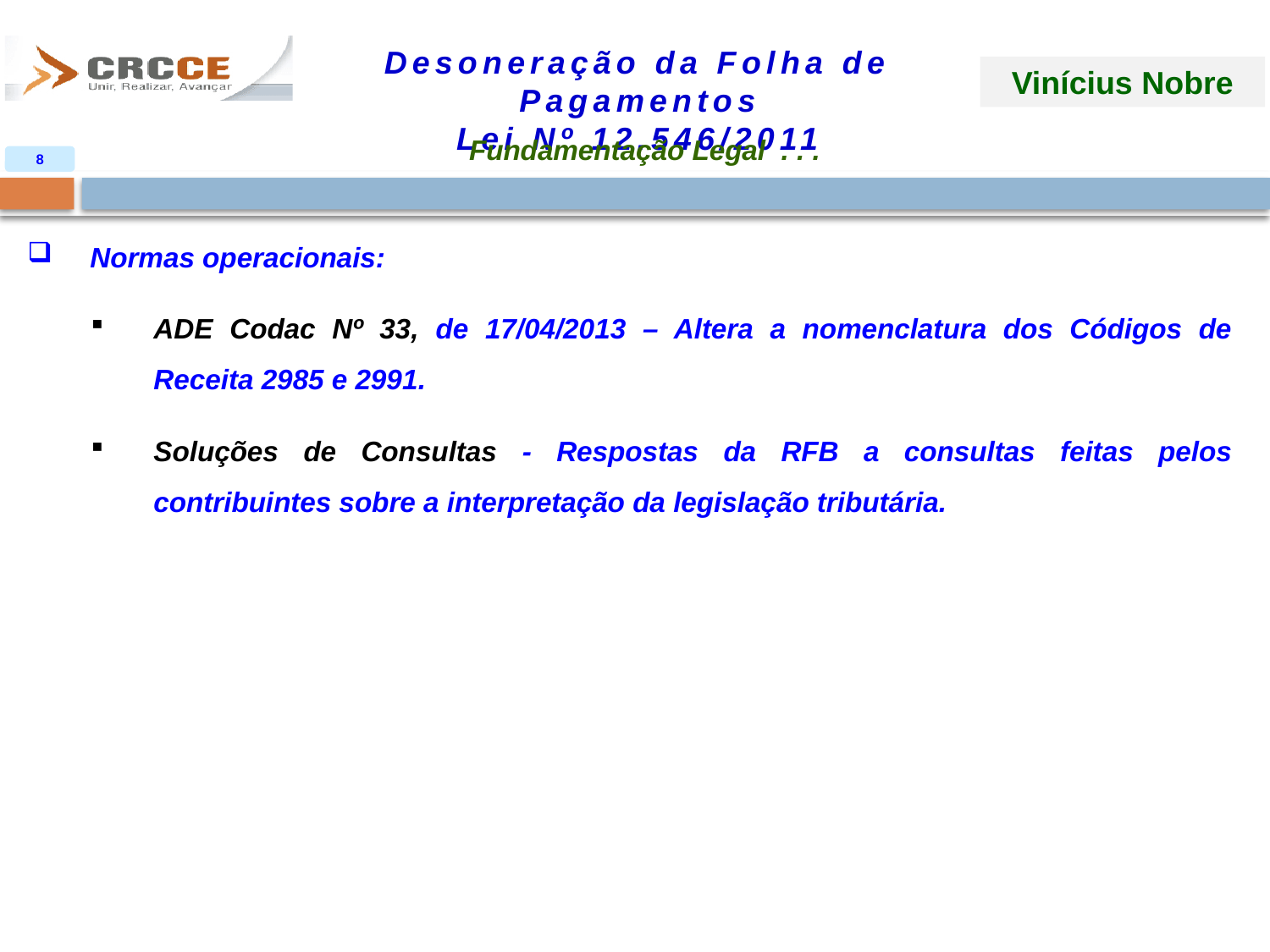

Fundamentação Legal  . . .
8
Normas operacionais:
ADE Codac Nº 33, de 17/04/2013 – Altera a nomenclatura dos Códigos de Receita 2985 e 2991.
Soluções de Consultas - Respostas da RFB a consultas feitas pelos contribuintes sobre a interpretação da legislação tributária.